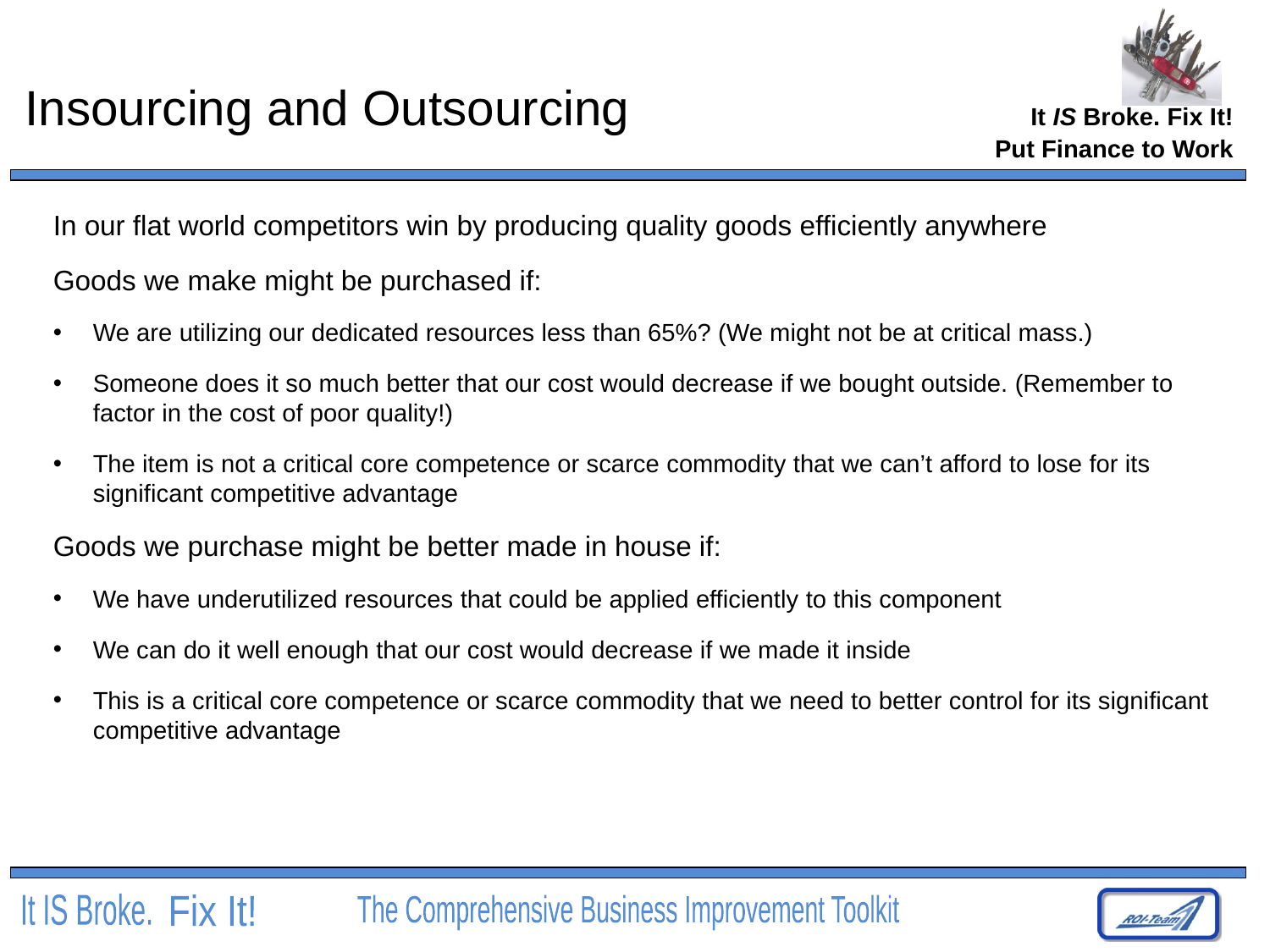

# Insourcing and Outsourcing
Put Finance to Work
In our flat world competitors win by producing quality goods efficiently anywhere
Goods we make might be purchased if:
We are utilizing our dedicated resources less than 65%? (We might not be at critical mass.)
Someone does it so much better that our cost would decrease if we bought outside. (Remember to factor in the cost of poor quality!)
The item is not a critical core competence or scarce commodity that we can’t afford to lose for its significant competitive advantage
Goods we purchase might be better made in house if:
We have underutilized resources that could be applied efficiently to this component
We can do it well enough that our cost would decrease if we made it inside
This is a critical core competence or scarce commodity that we need to better control for its significant competitive advantage